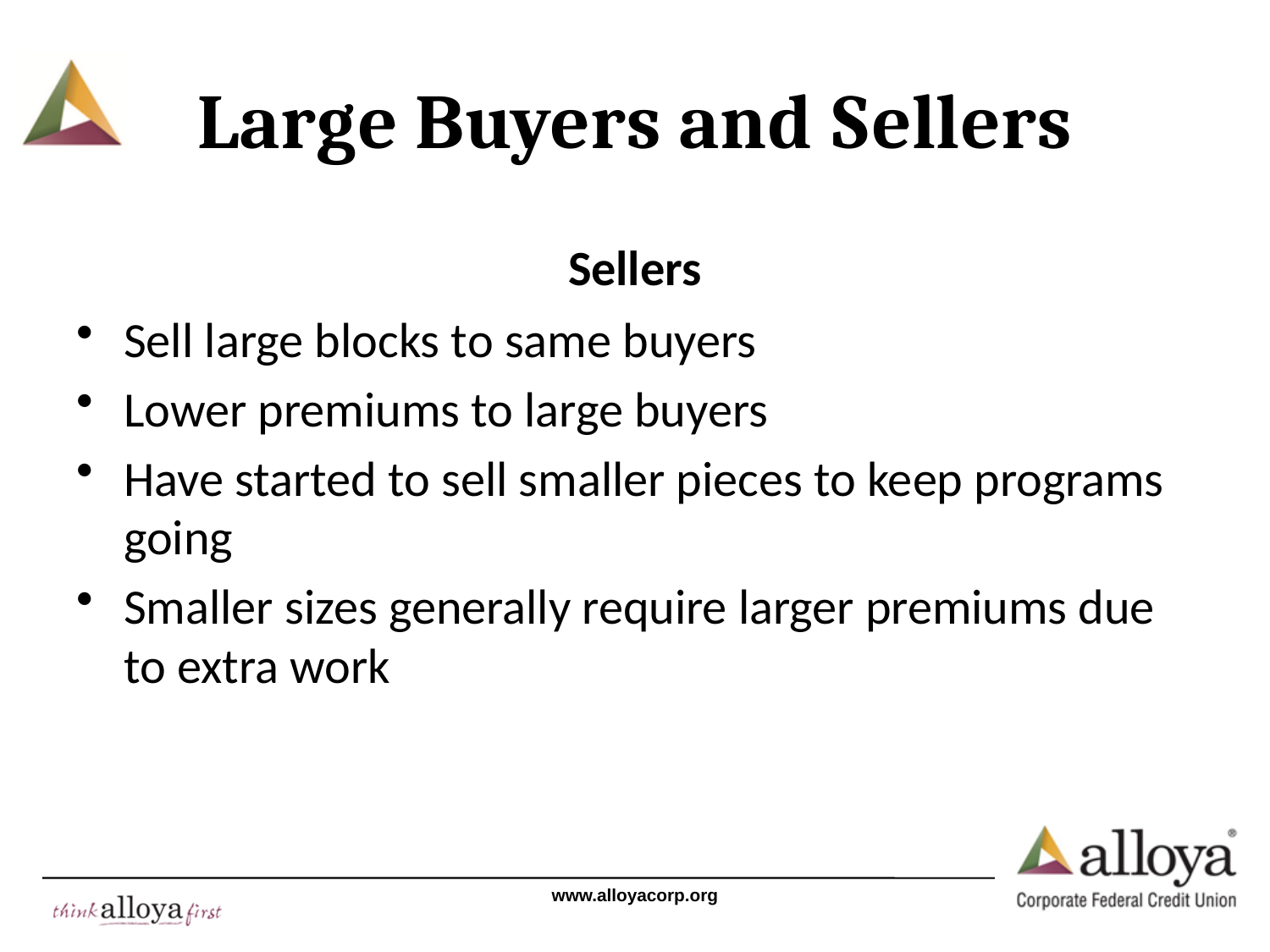

# Large Buyers and Sellers
Sellers
Sell large blocks to same buyers
Lower premiums to large buyers
Have started to sell smaller pieces to keep programs going
Smaller sizes generally require larger premiums due to extra work